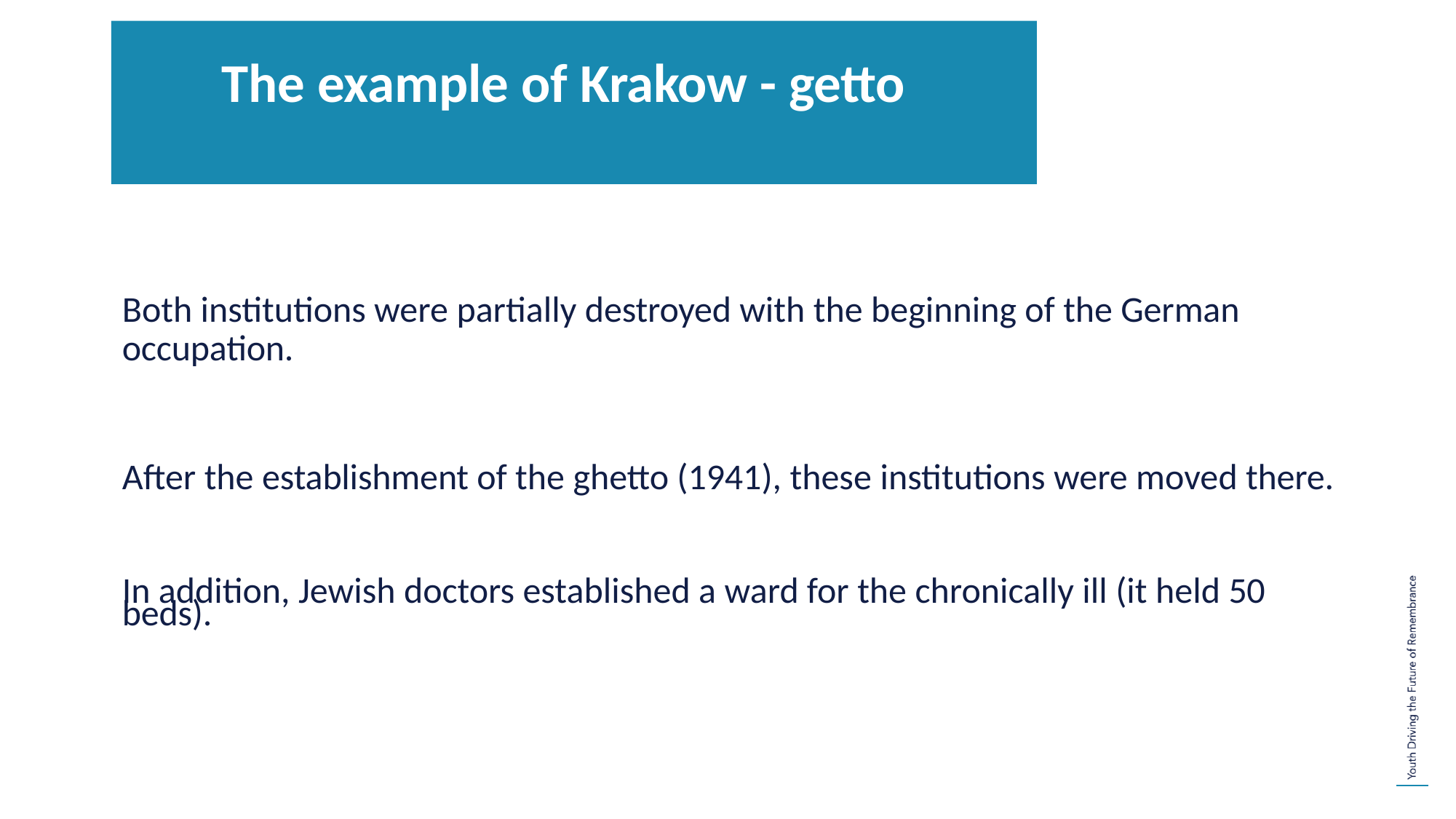

# The example of Krakow - getto
Both institutions were partially destroyed with the beginning of the German occupation.
After the establishment of the ghetto (1941), these institutions were moved there. In addition, Jewish doctors established a ward for the chronically ill (it held 50
beds).